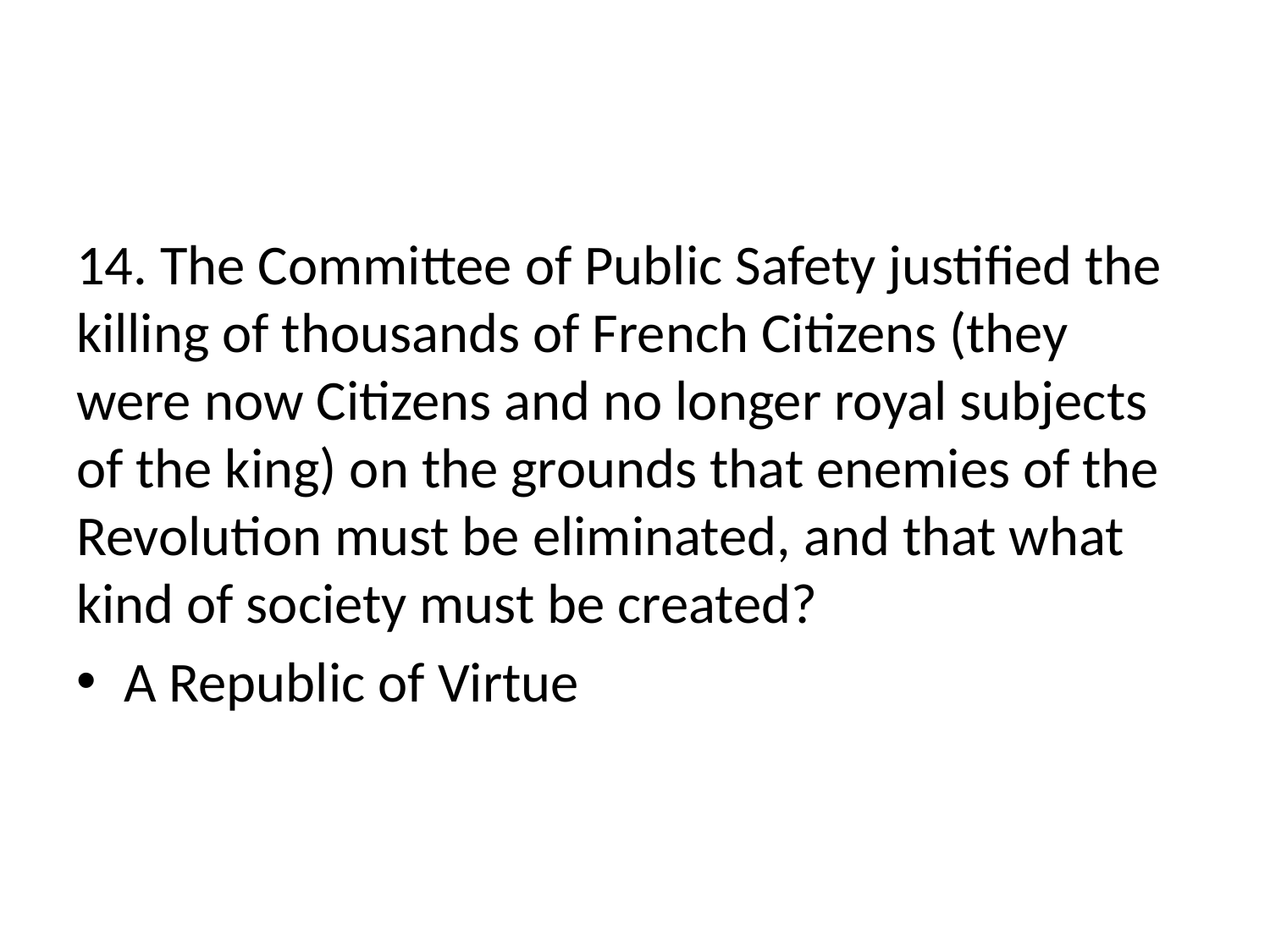

#
14. The Committee of Public Safety justified the killing of thousands of French Citizens (they were now Citizens and no longer royal subjects of the king) on the grounds that enemies of the Revolution must be eliminated, and that what kind of society must be created?
A Republic of Virtue